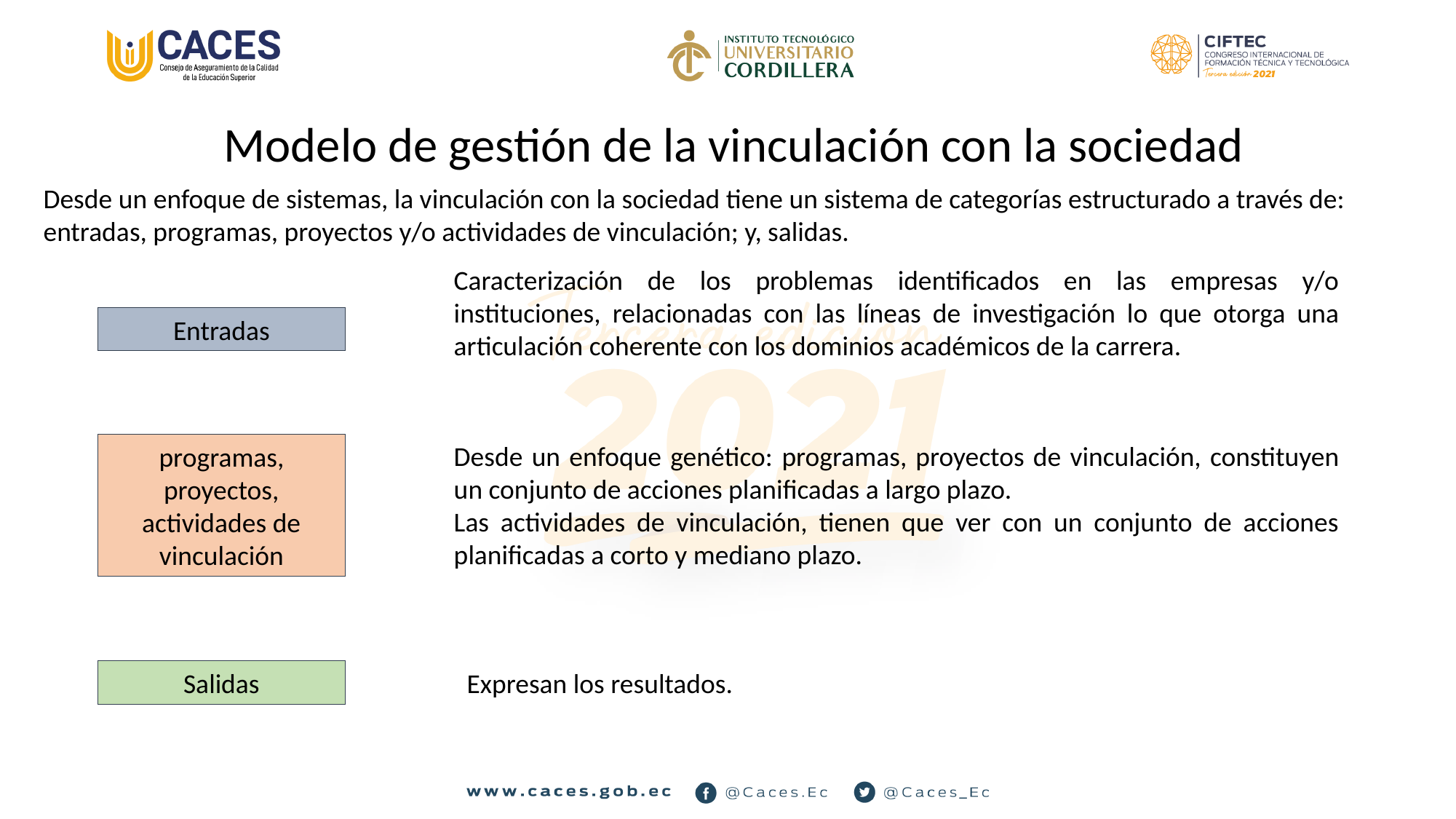

# Modelo de gestión de la vinculación con la sociedad
Desde un enfoque de sistemas, la vinculación con la sociedad tiene un sistema de categorías estructurado a través de: entradas, programas, proyectos y/o actividades de vinculación; y, salidas.

Caracterización de los problemas identificados en las empresas y/o instituciones, relacionadas con las líneas de investigación lo que otorga una articulación coherente con los dominios académicos de la carrera.
Entradas
Desde un enfoque genético: programas, proyectos de vinculación, constituyen un conjunto de acciones planificadas a largo plazo.
Las actividades de vinculación, tienen que ver con un conjunto de acciones planificadas a corto y mediano plazo.
programas, proyectos, actividades de vinculación
Salidas
Expresan los resultados.